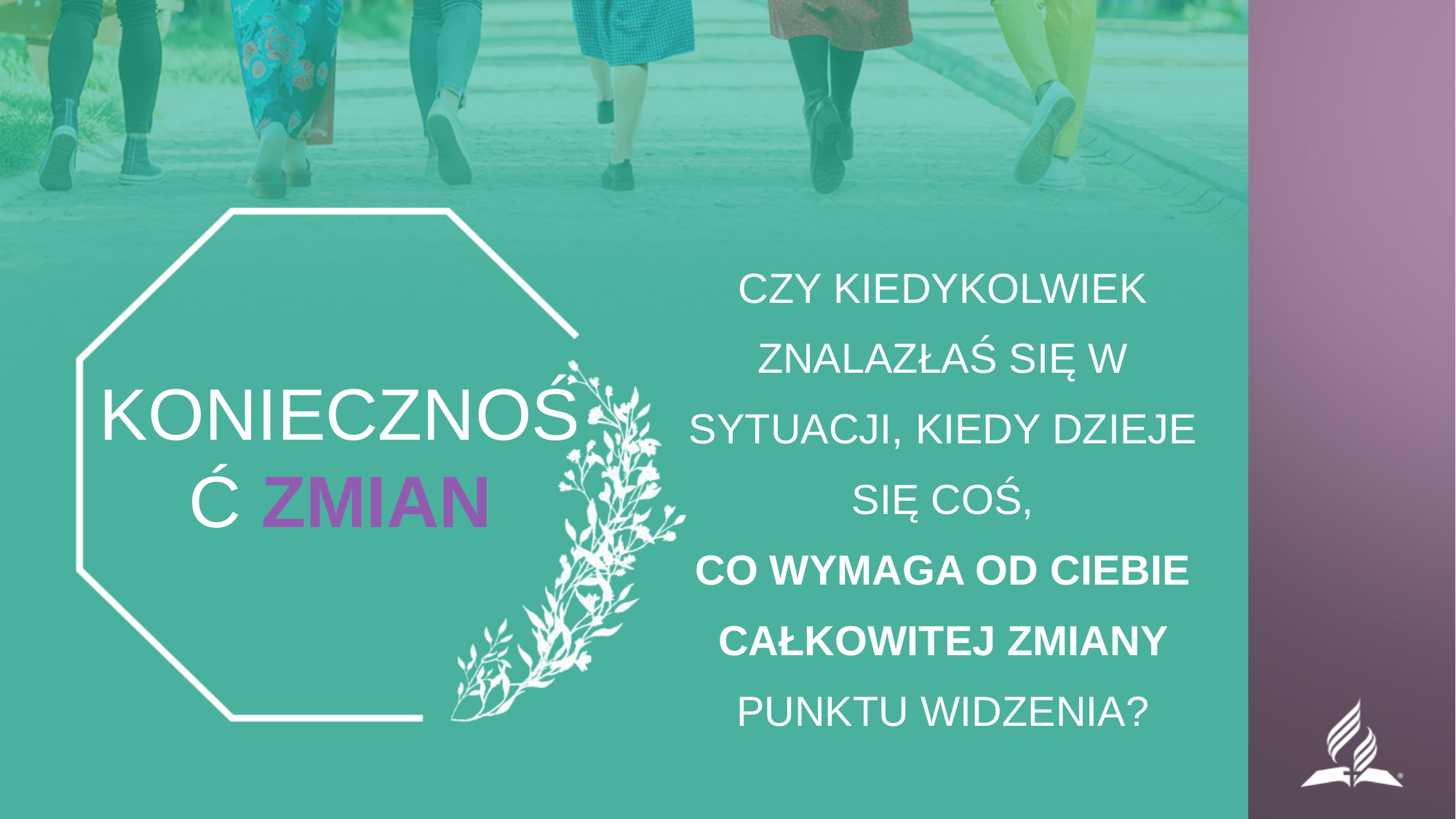

CZY KIEDYKOLWIEK ZNALAZŁAŚ SIĘ W SYTUACJI, KIEDY DZIEJE SIĘ COŚ,
CO WYMAGA OD CIEBIE CAŁKOWITEJ ZMIANY PUNKTU WIDZENIA?
KONIECZNOŚĆ ZMIAN